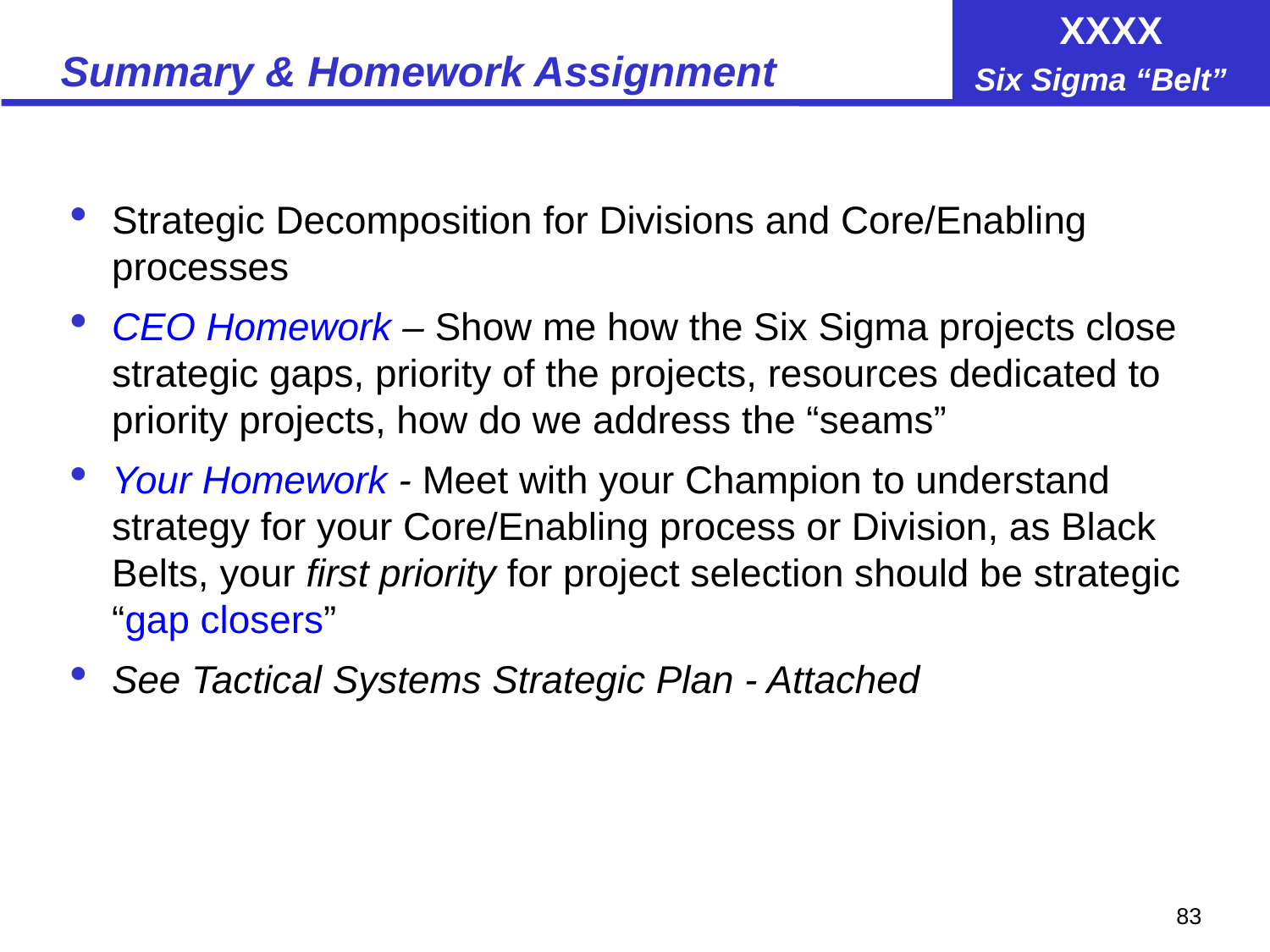

# Summary & Homework Assignment
Strategic Decomposition for Divisions and Core/Enabling processes
CEO Homework – Show me how the Six Sigma projects close strategic gaps, priority of the projects, resources dedicated to priority projects, how do we address the “seams”
Your Homework - Meet with your Champion to understand strategy for your Core/Enabling process or Division, as Black Belts, your first priority for project selection should be strategic “gap closers”
See Tactical Systems Strategic Plan - Attached